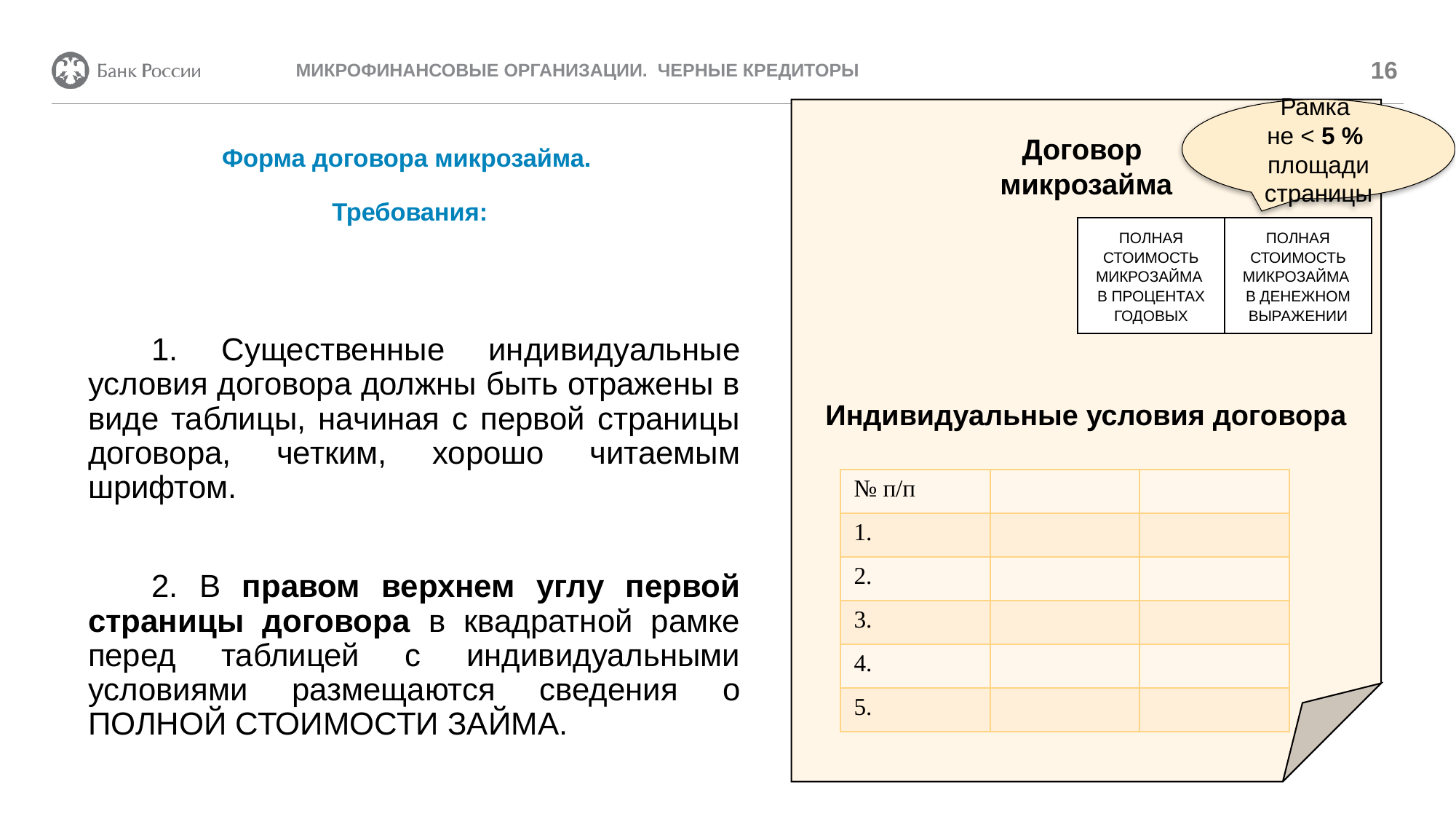

16
МИКРОФИНАНСОВЫЕ ОРГАНИЗАЦИИ.  ЧЕРНЫЕ КРЕДИТОРЫ
Рамка
не < 5 %
площади страницы

Договор
микрозайма

Индивидуальные условия договора

# Форма договора микрозайма. Требования:
ПОЛНАЯ СТОИМОСТЬ МИКРОЗАЙМА
В ПРОЦЕНТАХ ГОДОВЫХ
ПОЛНАЯ СТОИМОСТЬ МИКРОЗАЙМА
В ДЕНЕЖНОМ ВЫРАЖЕНИИ
1. Существенные индивидуальные условия договора должны быть отражены в виде таблицы, начиная с первой страницы договора, четким, хорошо читаемым шрифтом.

2. В правом верхнем углу первой страницы договора в квадратной рамке перед таблицей с индивидуальными условиями размещаются сведения о ПОЛНОЙ СТОИМОСТИ ЗАЙМА.
| № п/п |  |  |
| --- | --- | --- |
| 1. |  |  |
| 2. |  |  |
| 3. |  |  |
| 4. |  |  |
| 5. |  |  |